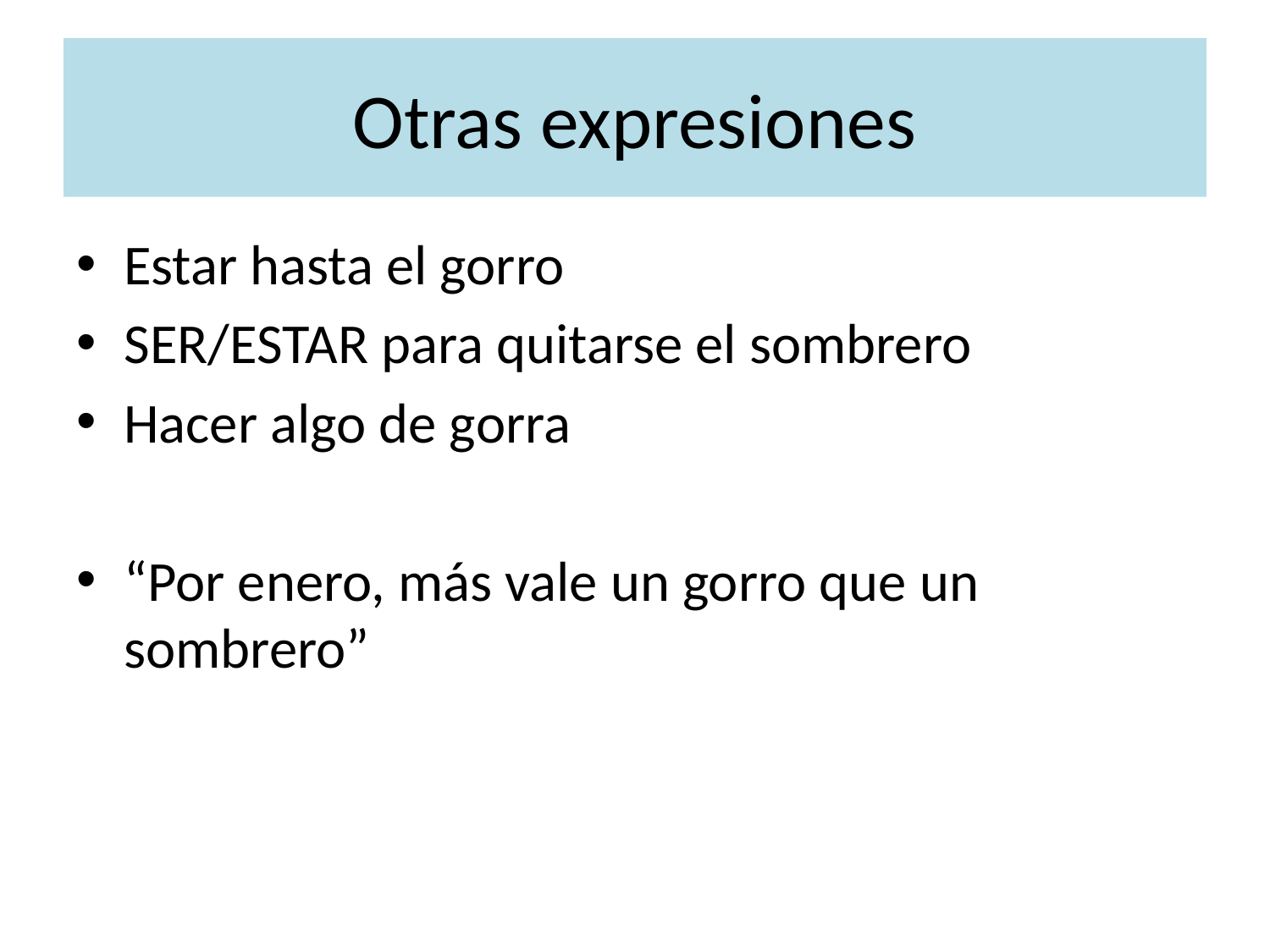

# Otras expresiones
Estar hasta el gorro
SER/ESTAR para quitarse el sombrero
Hacer algo de gorra

“Por enero, más vale un gorro que un sombrero”